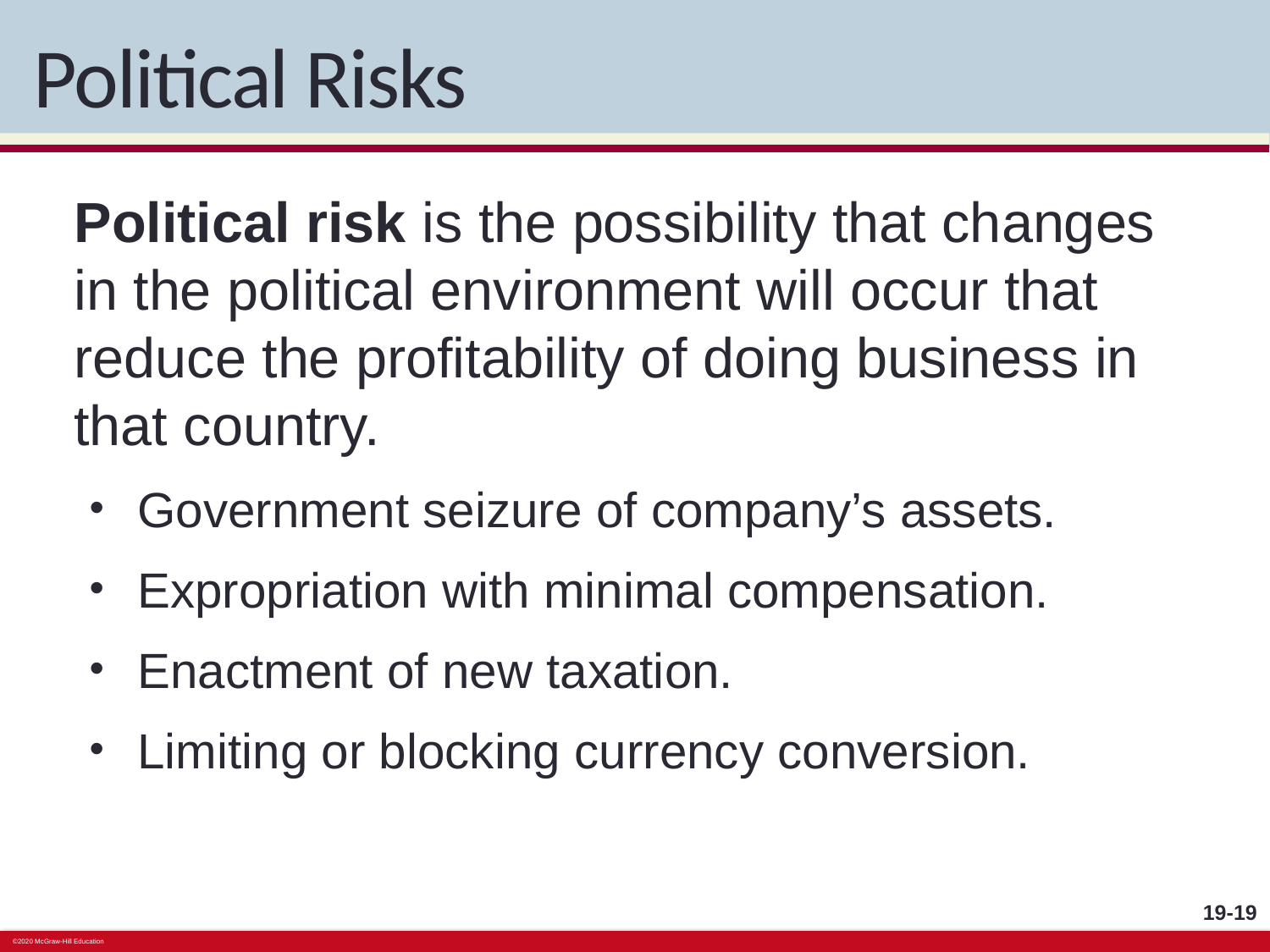

# Political Risks
Political risk is the possibility that changes in the political environment will occur that reduce the profitability of doing business in that country.
Government seizure of company’s assets.
Expropriation with minimal compensation.
Enactment of new taxation.
Limiting or blocking currency conversion.